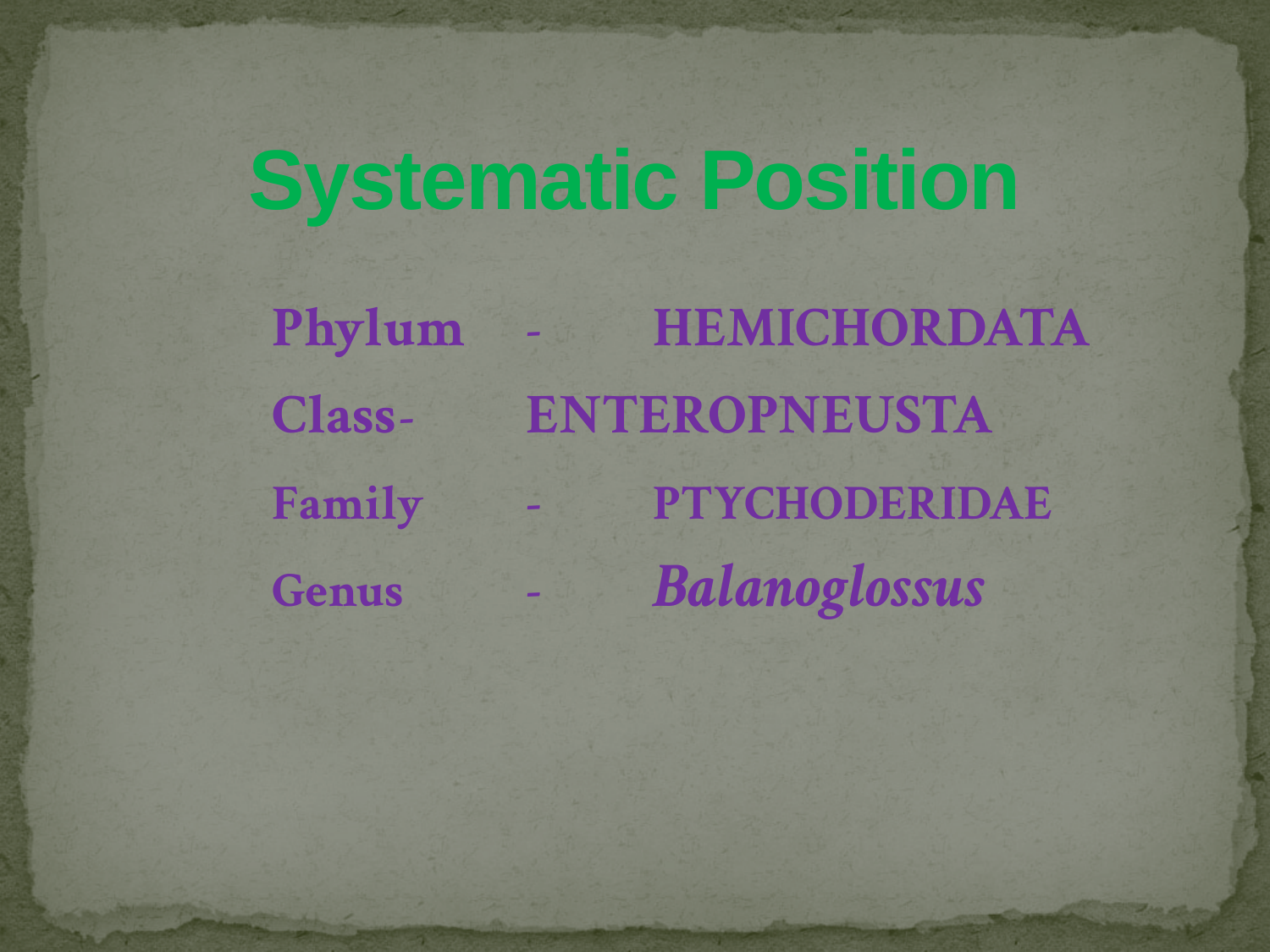

# Systematic Position
		Phylum	-	HEMICHORDATA
		Class	-	ENTEROPNEUSTA
		Family	-	PTYCHODERIDAE
		Genus	-	Balanoglossus